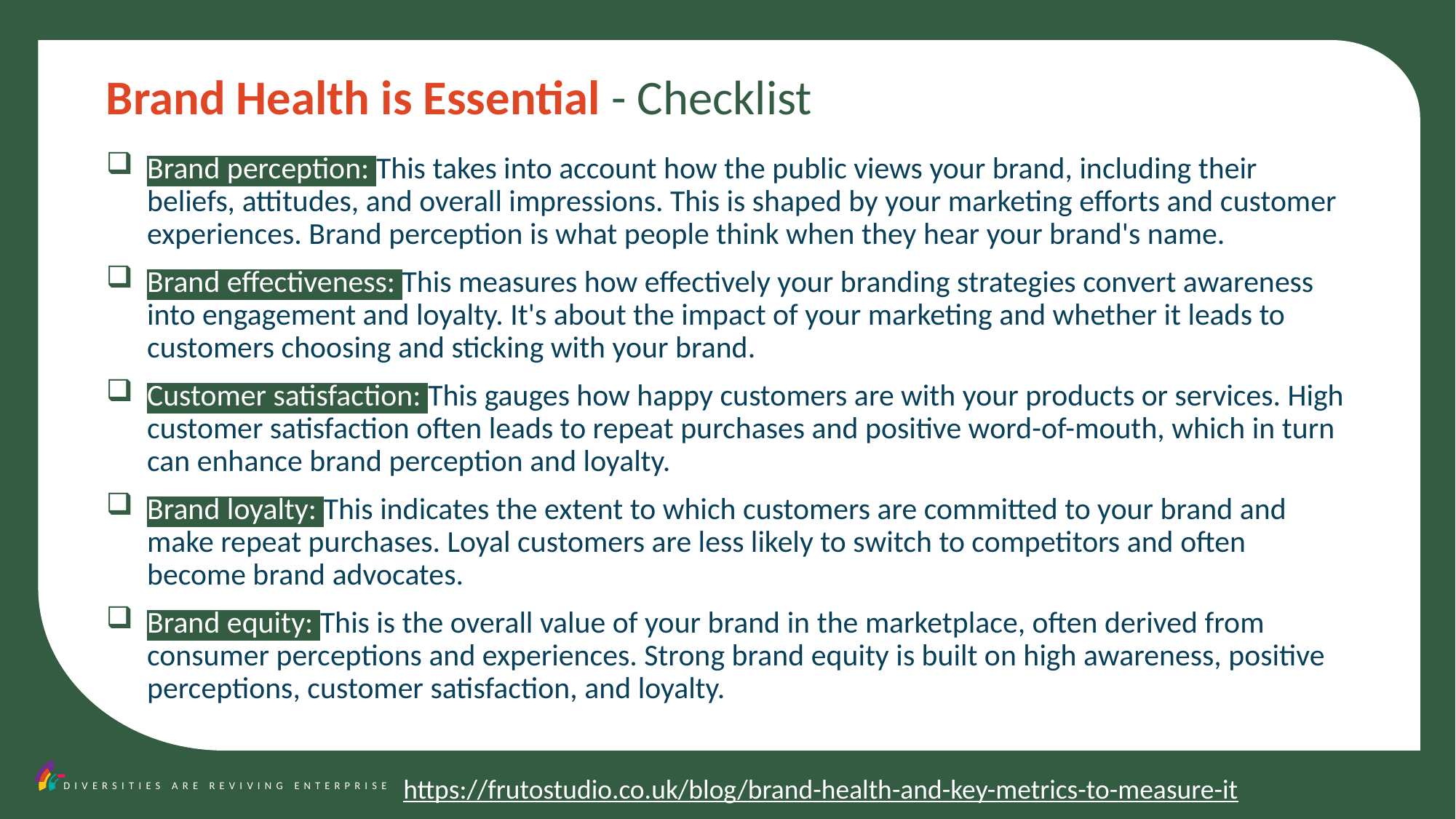

Brand Health is Essential - Checklist
Brand perception: This takes into account how the public views your brand, including their beliefs, attitudes, and overall impressions. This is shaped by your marketing efforts and customer experiences. Brand perception is what people think when they hear your brand's name.
Brand effectiveness: This measures how effectively your branding strategies convert awareness into engagement and loyalty. It's about the impact of your marketing and whether it leads to customers choosing and sticking with your brand.
Customer satisfaction: This gauges how happy customers are with your products or services. High customer satisfaction often leads to repeat purchases and positive word-of-mouth, which in turn can enhance brand perception and loyalty.
Brand loyalty: This indicates the extent to which customers are committed to your brand and make repeat purchases. Loyal customers are less likely to switch to competitors and often become brand advocates.
Brand equity: This is the overall value of your brand in the marketplace, often derived from consumer perceptions and experiences. Strong brand equity is built on high awareness, positive perceptions, customer satisfaction, and loyalty.
https://frutostudio.co.uk/blog/brand-health-and-key-metrics-to-measure-it